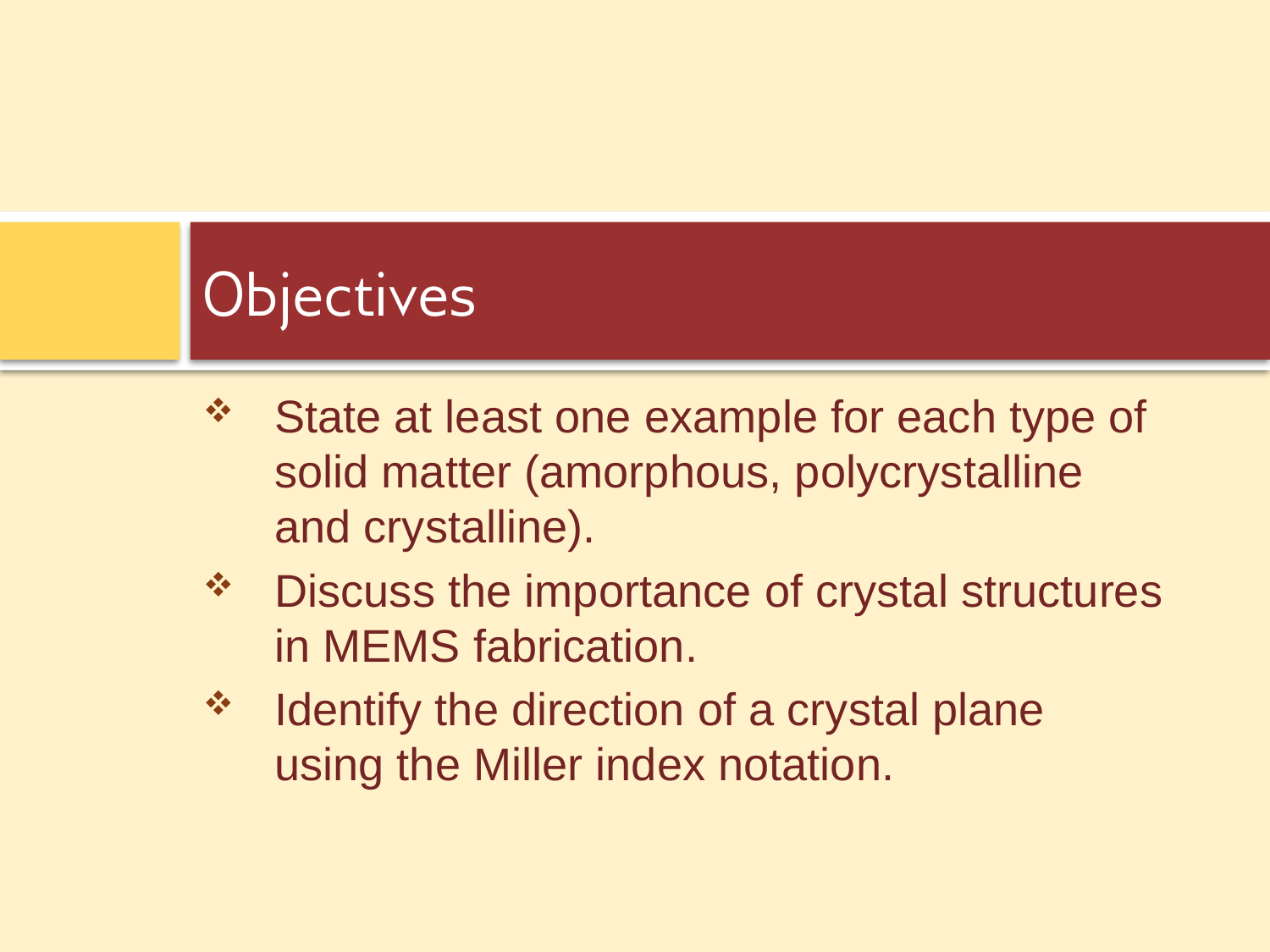

# Objectives
State at least one example for each type of solid matter (amorphous, polycrystalline and crystalline).
Discuss the importance of crystal structures in MEMS fabrication.
Identify the direction of a crystal plane using the Miller index notation.